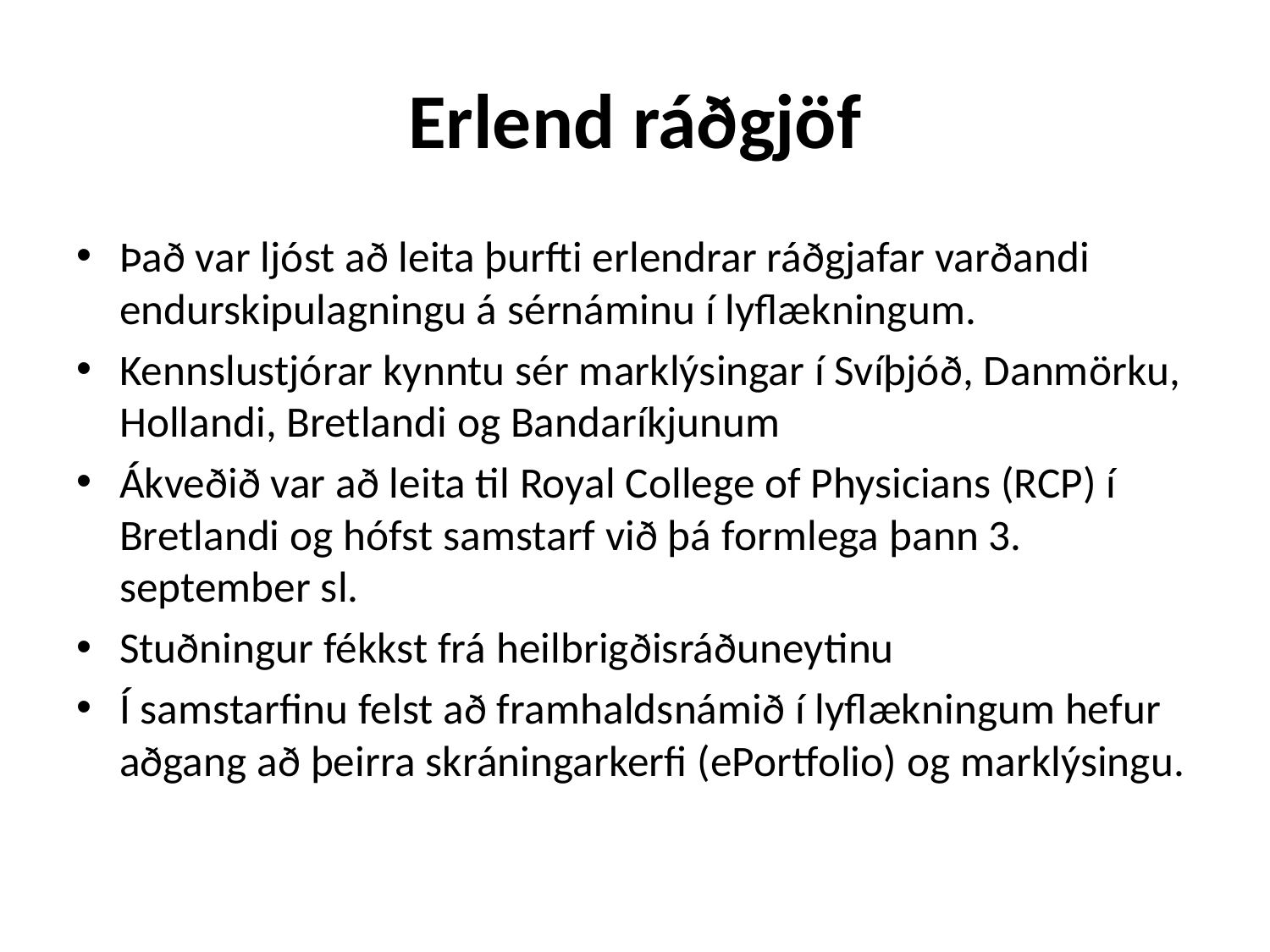

# Erlend ráðgjöf
Það var ljóst að leita þurfti erlendrar ráðgjafar varðandi endurskipulagningu á sérnáminu í lyflækningum.
Kennslustjórar kynntu sér marklýsingar í Svíþjóð, Danmörku, Hollandi, Bretlandi og Bandaríkjunum
Ákveðið var að leita til Royal College of Physicians (RCP) í Bretlandi og hófst samstarf við þá formlega þann 3. september sl.
Stuðningur fékkst frá heilbrigðisráðuneytinu
Í samstarfinu felst að framhaldsnámið í lyflækningum hefur aðgang að þeirra skráningarkerfi (ePortfolio) og marklýsingu.